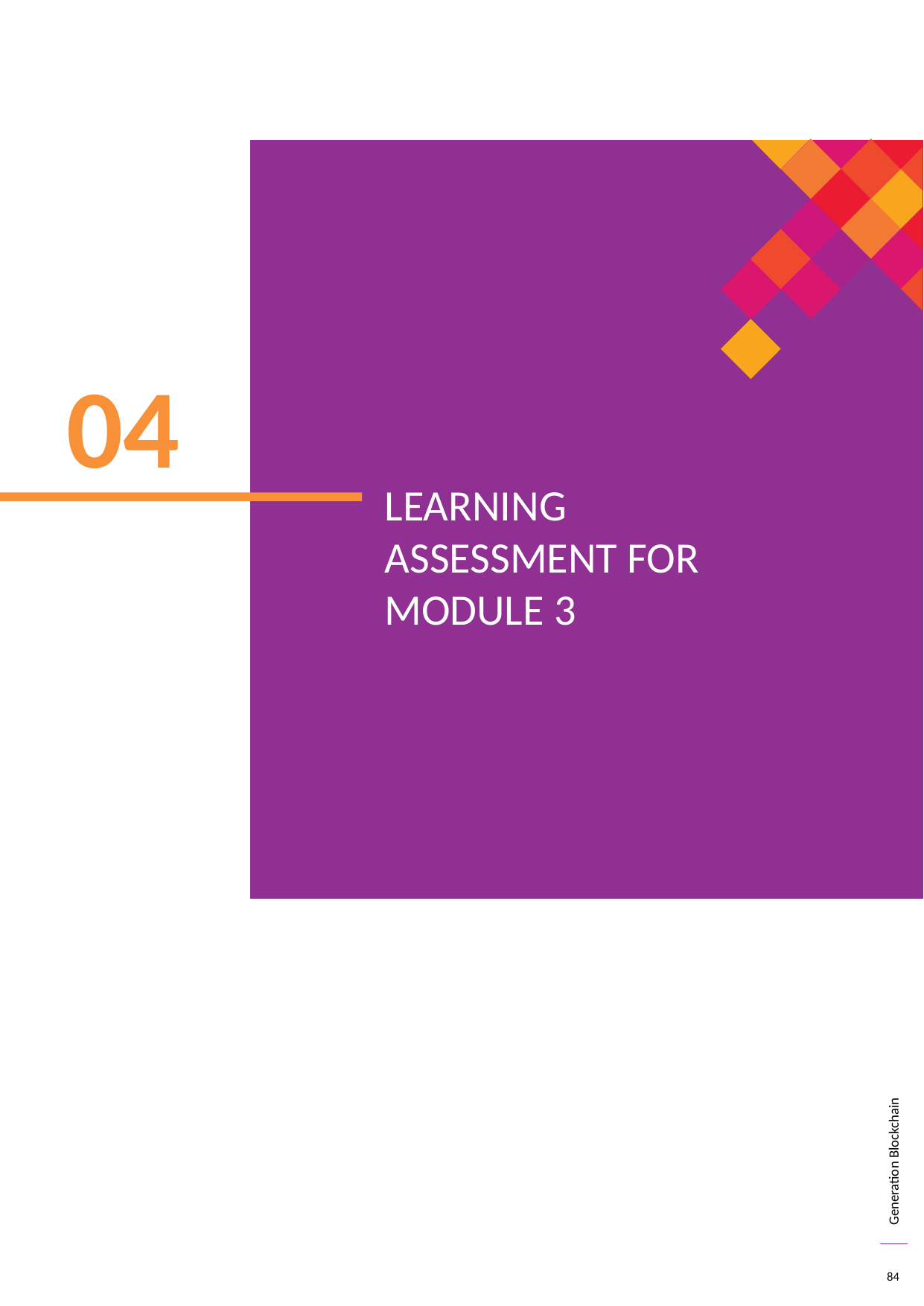

04
LEARNING ASSESSMENT FOR MODULE 3
84